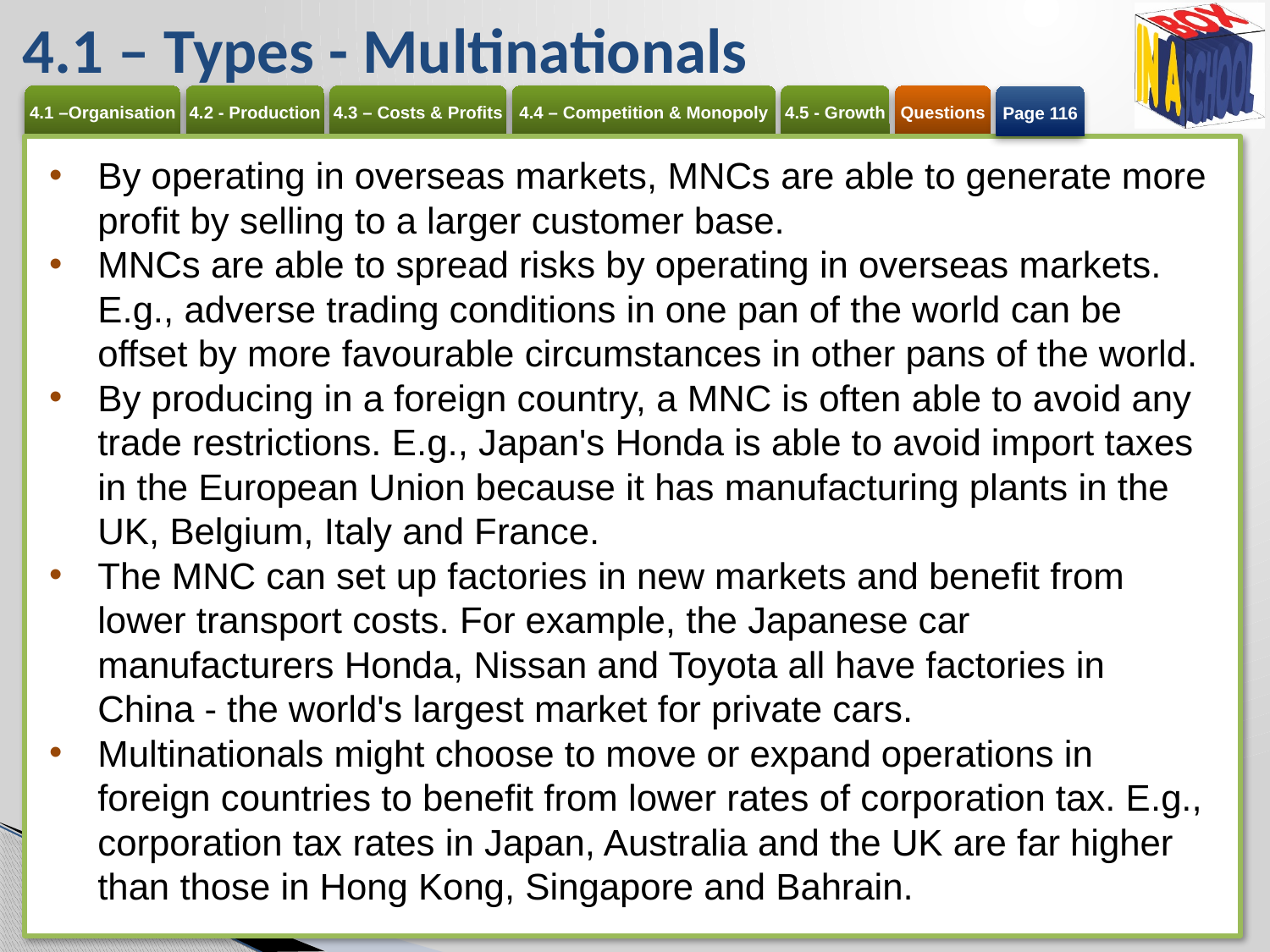

# 4.1 – Types - Multinationals
Page 116
By operating in overseas markets, MNCs are able to generate more profit by selling to a larger customer base.
MNCs are able to spread risks by operating in overseas markets. E.g., adverse trading conditions in one pan of the world can be offset by more favourable circumstances in other pans of the world.
By producing in a foreign country, a MNC is often able to avoid any trade restrictions. E.g., Japan's Honda is able to avoid import taxes in the European Union because it has manufacturing plants in the UK, Belgium, Italy and France.
The MNC can set up factories in new markets and benefit from lower transport costs. For example, the Japanese car manufacturers Honda, Nissan and Toyota all have factories in China - the world's largest market for private cars.
Multinationals might choose to move or expand operations in foreign countries to benefit from lower rates of corporation tax. E.g., corporation tax rates in Japan, Australia and the UK are far higher than those in Hong Kong, Singapore and Bahrain.